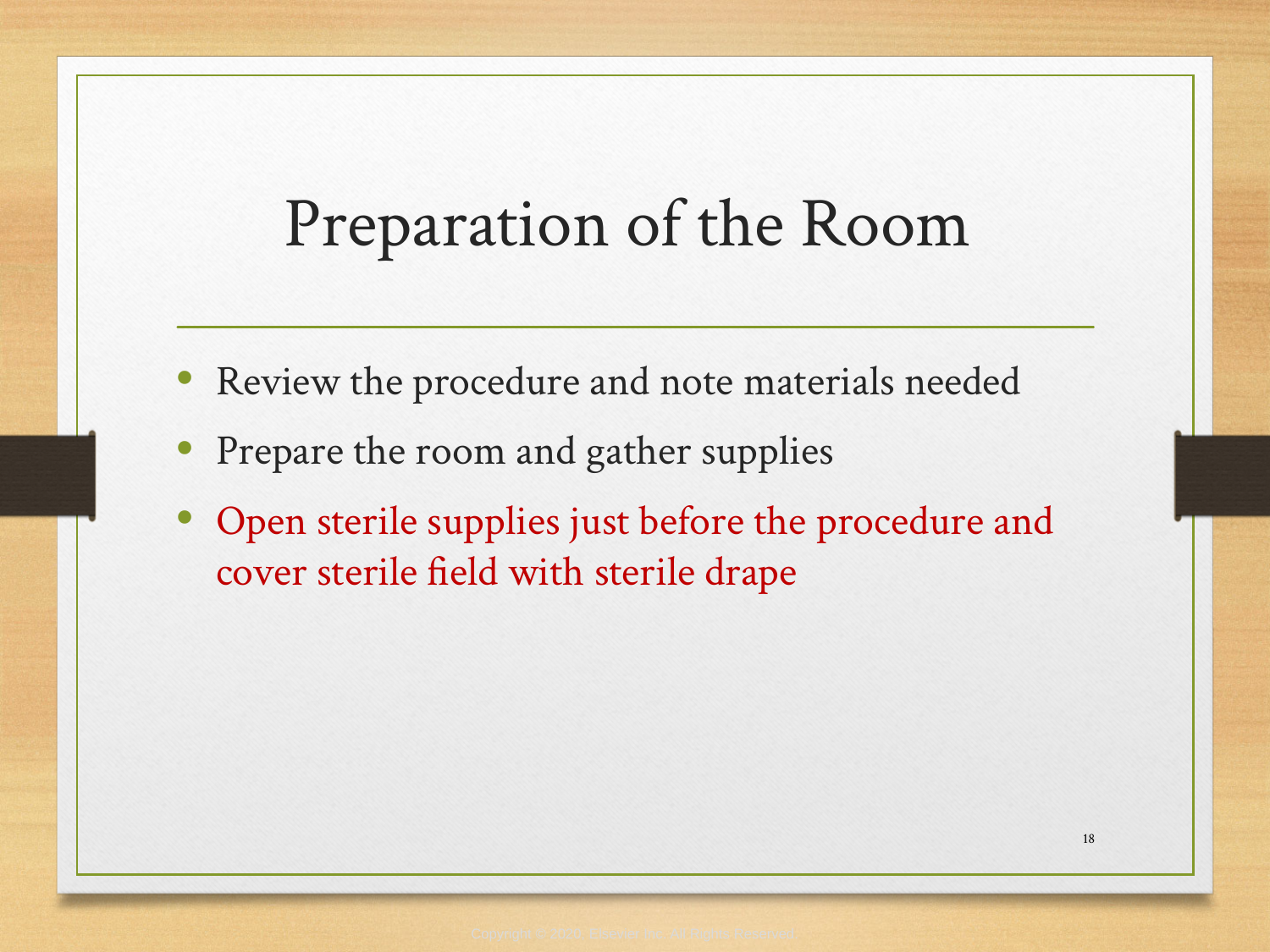

# Preparation of the Room
Review the procedure and note materials needed
Prepare the room and gather supplies
Open sterile supplies just before the procedure and cover sterile field with sterile drape
 18